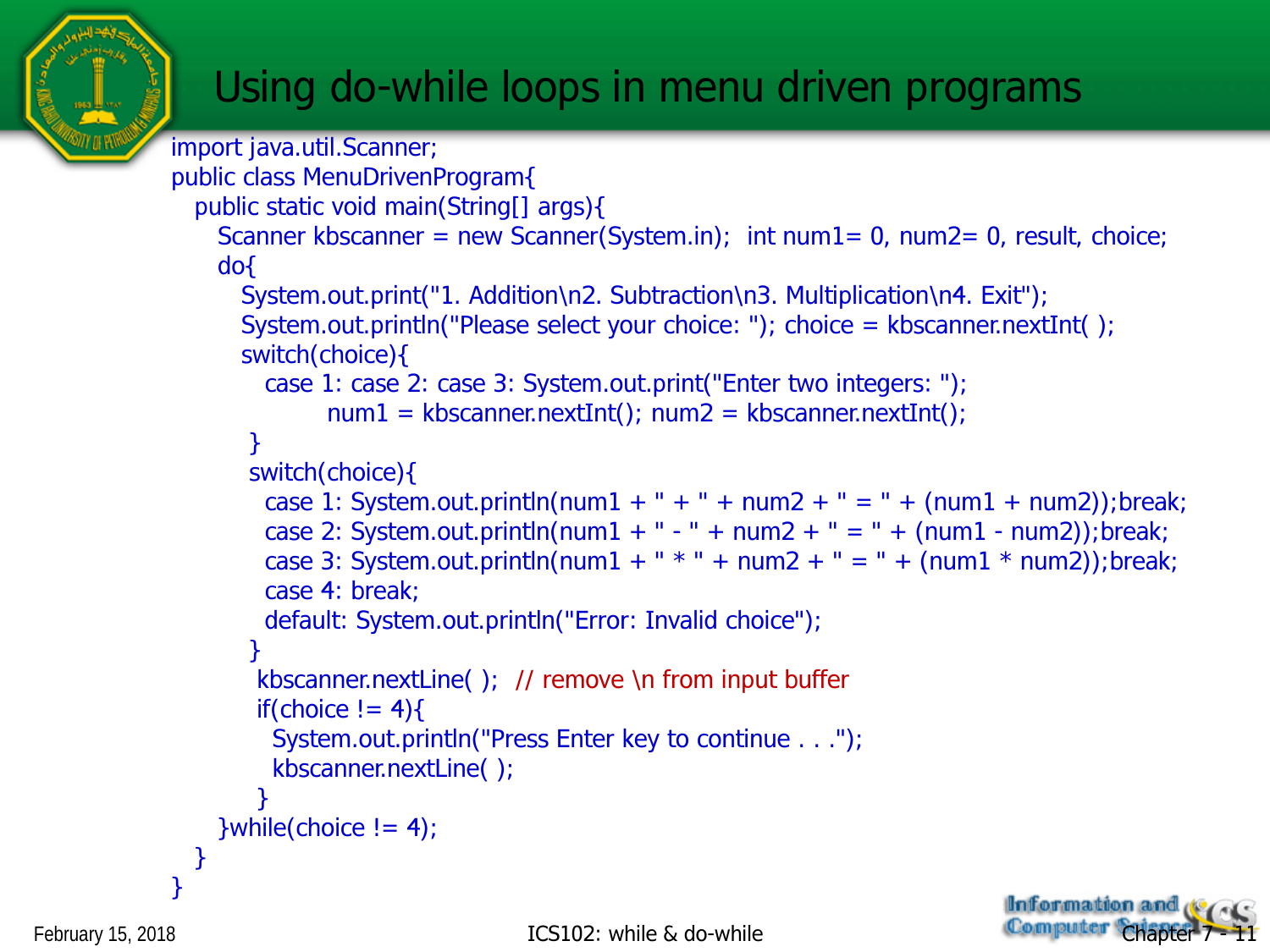

Using do-while loops in menu driven programs
import java.util.Scanner;
public class MenuDrivenProgram{
   public static void main(String[] args){
      Scanner kbscanner = new Scanner(System.in);  int num1= 0, num2= 0, result, choice;
      do{
         System.out.print("1. Addition\n2. Subtraction\n3. Multiplication\n4. Exit");
         System.out.println("Please select your choice: "); choice = kbscanner.nextInt( );
         switch(choice){
            case 1: case 2: case 3: System.out.print("Enter two integers: ");
                    num1 = kbscanner.nextInt(); num2 = kbscanner.nextInt();
          }
          switch(choice){
            case 1: System.out.println(num1 + " + " + num2 + " = " + (num1 + num2));break;
            case 2: System.out.println(num1 + " - " + num2 + " = " + (num1 - num2));break;
            case 3: System.out.println(num1 + " * " + num2 + " = " + (num1 * num2));break;
            case 4: break;
            default: System.out.println("Error: Invalid choice");
          }
           kbscanner.nextLine( );  // remove \n from input buffer
           if(choice != 4){
             System.out.println("Press Enter key to continue . . .");
             kbscanner.nextLine( );
           }
      }while(choice != 4);
   }
}
February 15, 2018
ICS102: while & do-while
Chapter 7 - 11